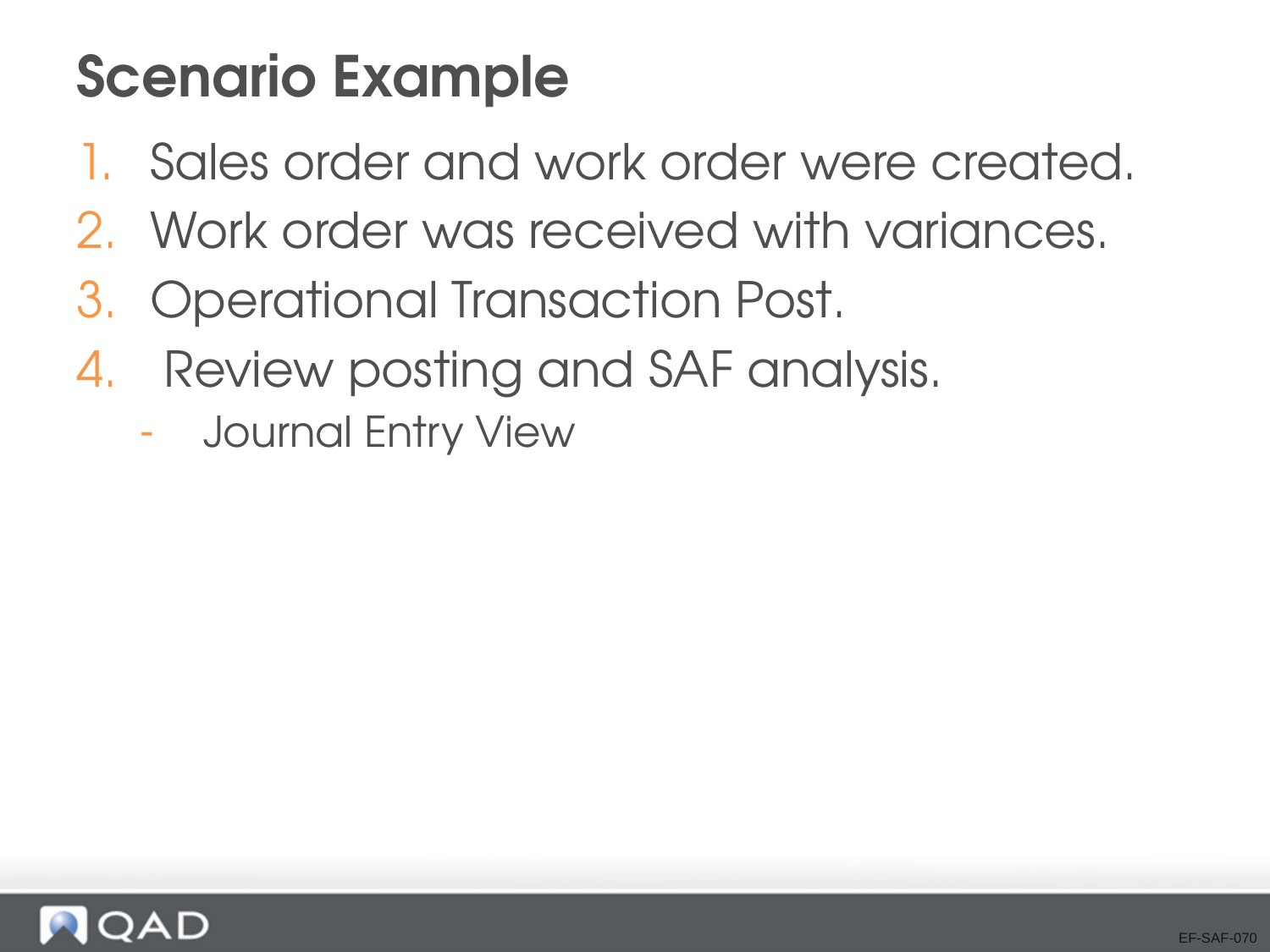

# Scenario Example
Sales order and work order were created.
Work order was received with variances.
Operational Transaction Post.
 Review posting and SAF analysis.
Journal Entry View
EF-SAF-070